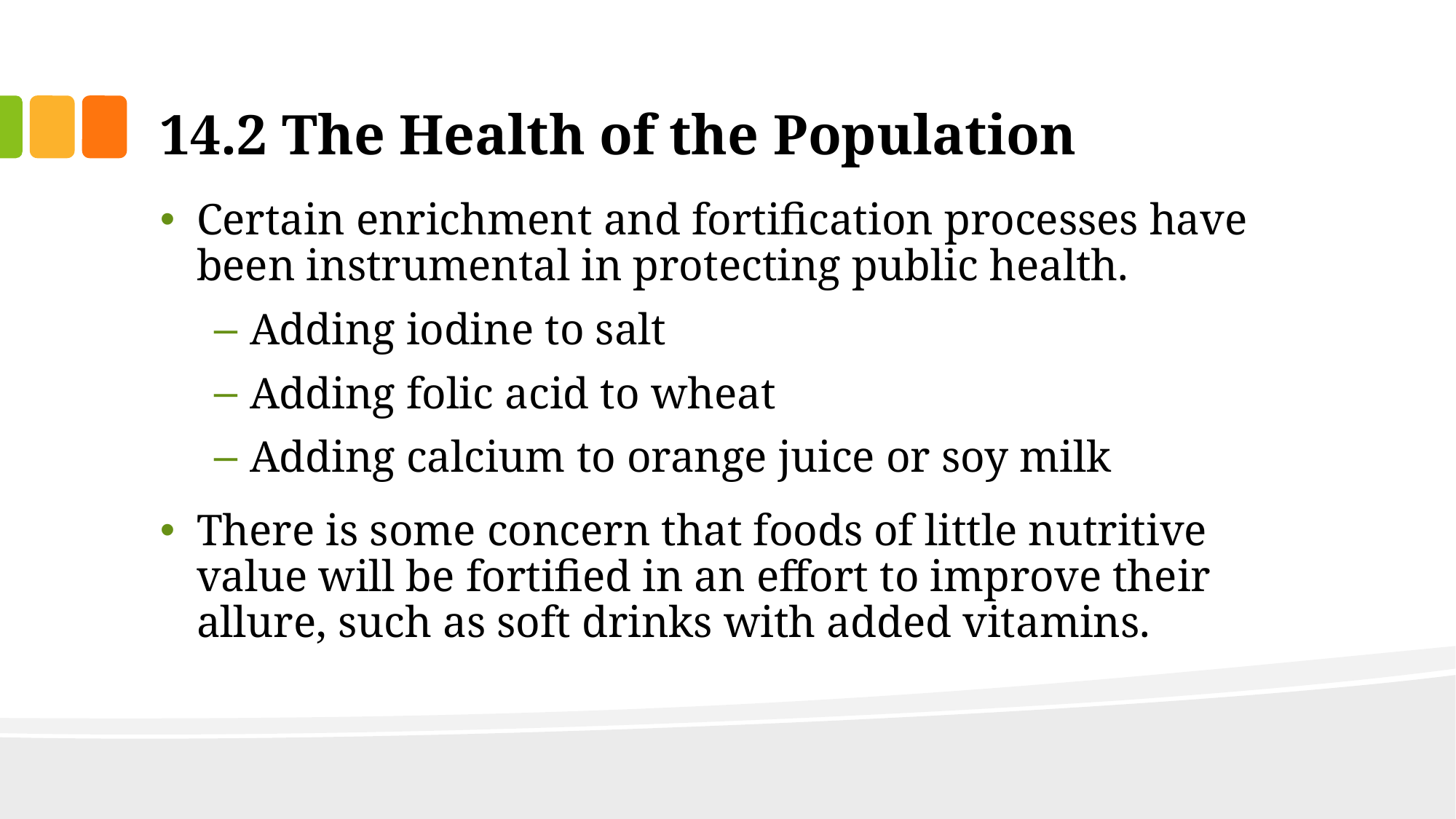

# 14.2 The Health of the Population
Certain enrichment and fortification processes have been instrumental in protecting public health.
Adding iodine to salt
Adding folic acid to wheat
Adding calcium to orange juice or soy milk
There is some concern that foods of little nutritive value will be fortified in an effort to improve their allure, such as soft drinks with added vitamins.